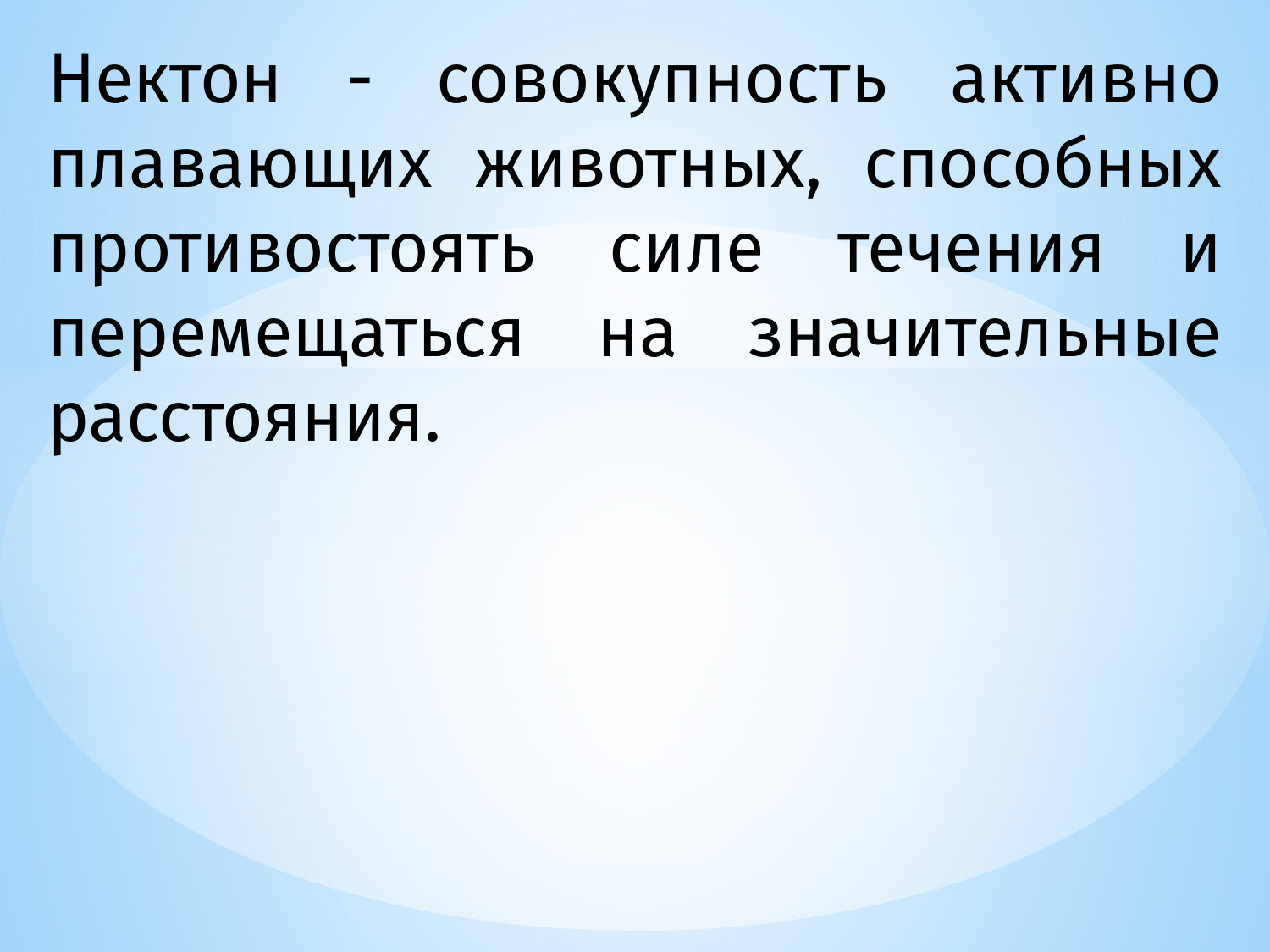

Нектон - совокупность активно плавающих животных, способных противостоять силе течения и перемещаться на значительные расстояния.